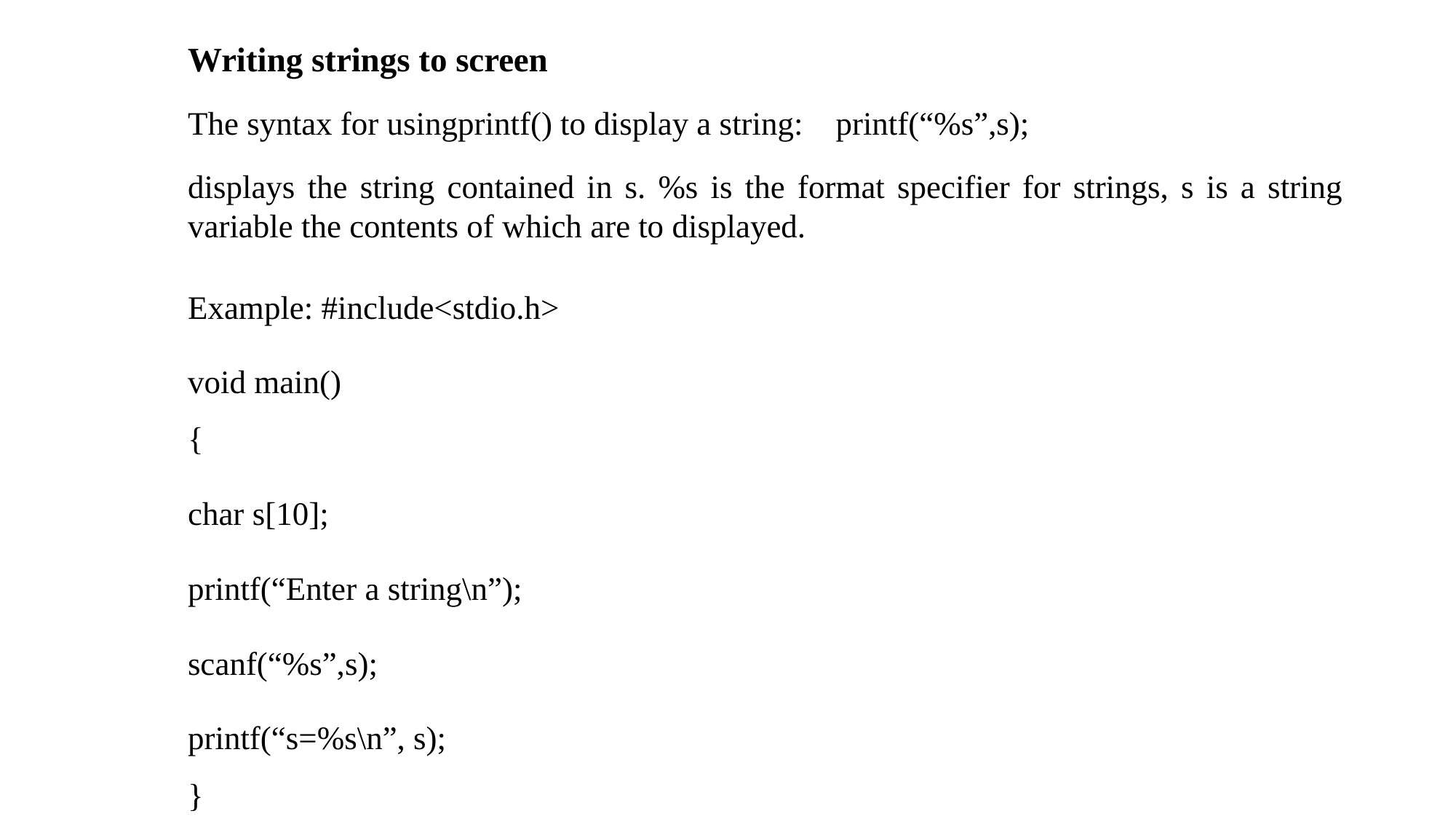

Writing strings to screen
The syntax for usingprintf() to display a string:    printf(“%s”,s);
displays the string contained in s. %s is the format specifier for strings, s is a string variable the contents of which are to displayed.
Example: #include<stdio.h>
void main()
{
	char s[10];
printf(“Enter a string\n”);
scanf(“%s”,s);
printf(“s=%s\n”, s);
}